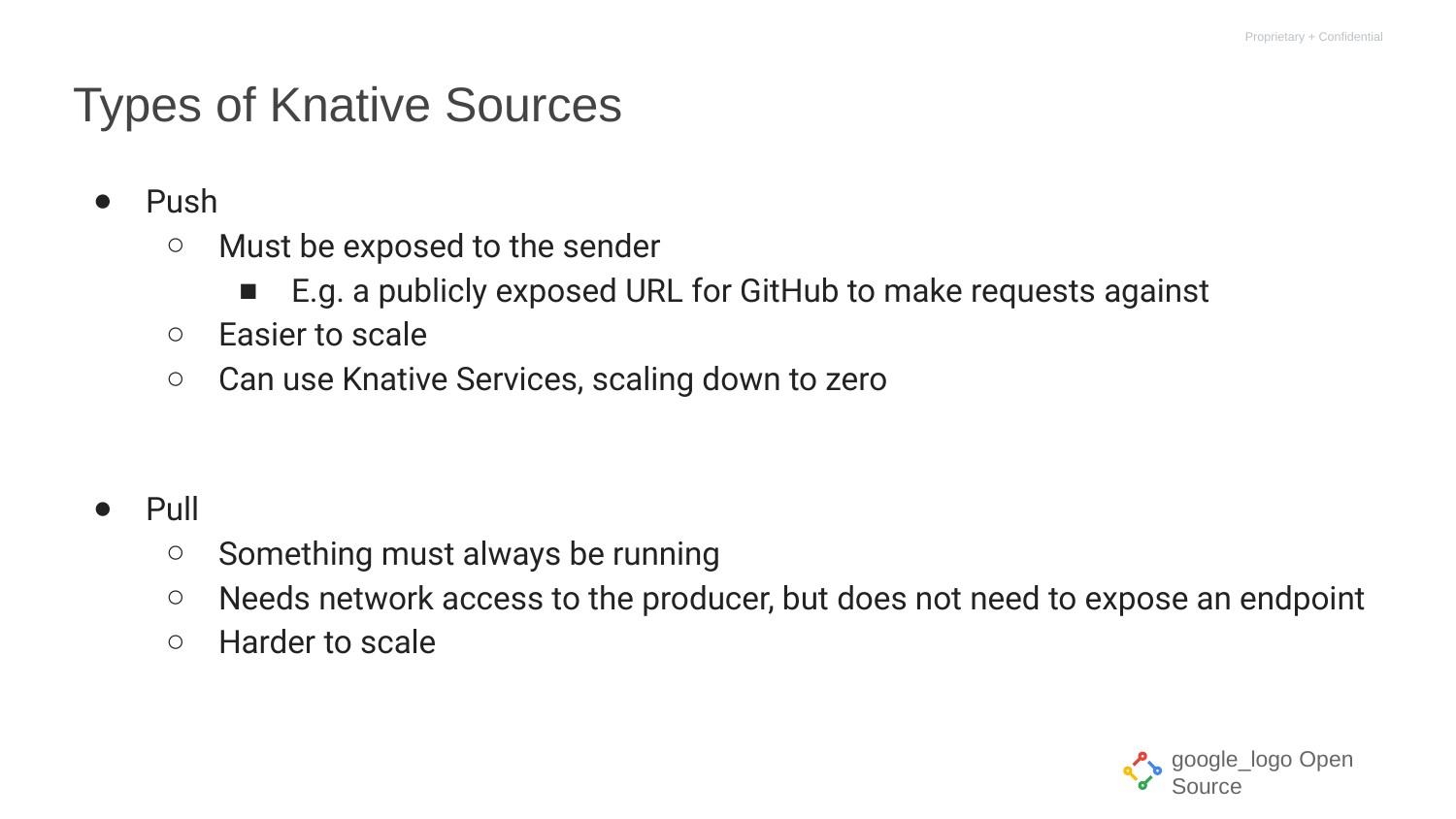

# Types of Knative Sources
Push
Must be exposed to the sender
E.g. a publicly exposed URL for GitHub to make requests against
Easier to scale
Can use Knative Services, scaling down to zero

Pull
Something must always be running
Needs network access to the producer, but does not need to expose an endpoint
Harder to scale